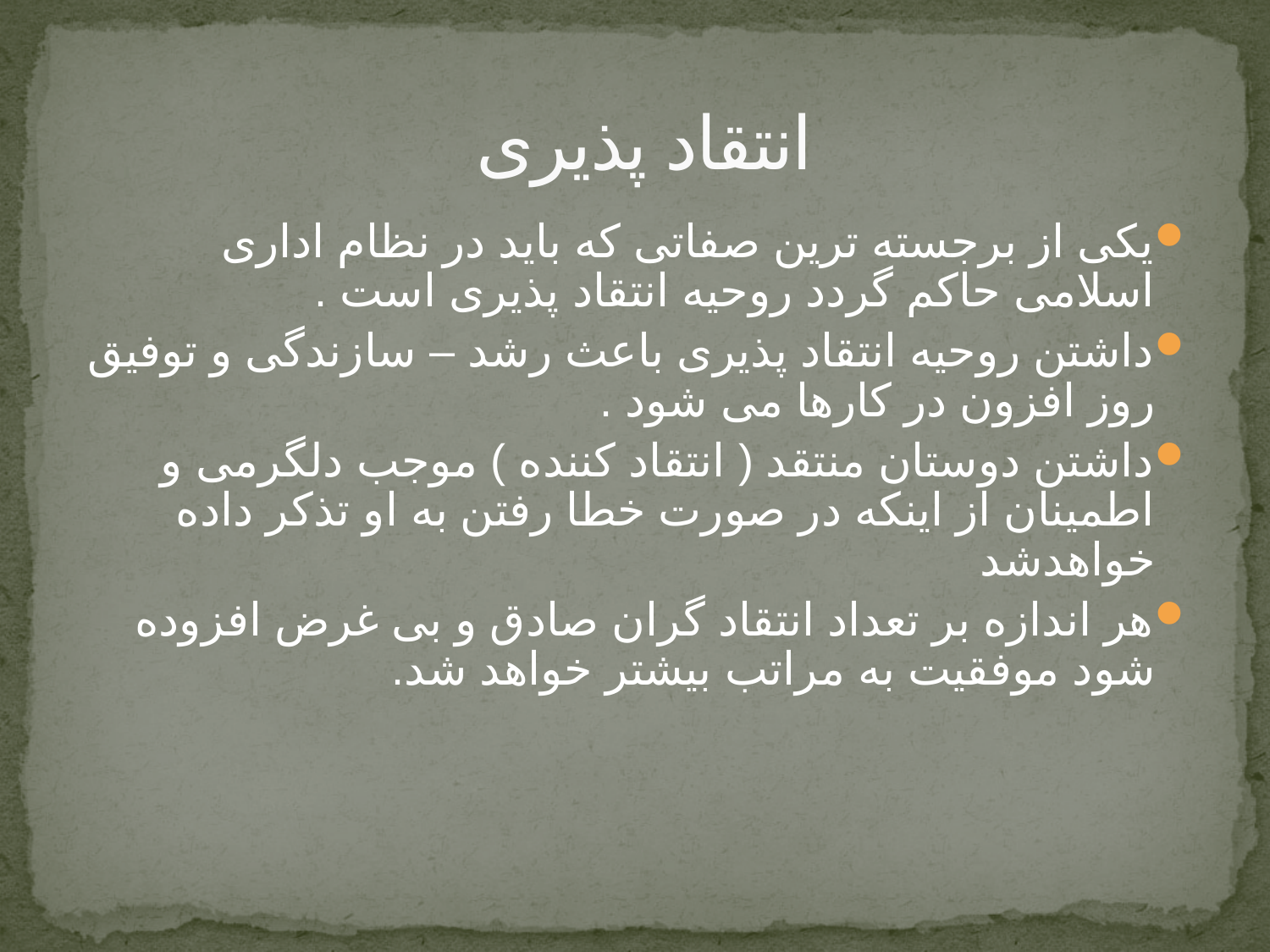

# انتقاد پذیری
یکی از برجسته ترین صفاتی که باید در نظام اداری  اسلامی حاکم گردد روحیه انتقاد پذیری است .
داشتن روحیه انتقاد پذیری باعث رشد – سازندگی و توفیق روز افزون در کارها می شود .
داشتن دوستان منتقد ( انتقاد کننده ) موجب دلگرمی و اطمینان از اینکه در صورت خطا رفتن به او تذکر داده خواهدشد
هر اندازه بر تعداد انتقاد گران صادق و بی غرض افزوده شود موفقیت به مراتب بیشتر خواهد شد.